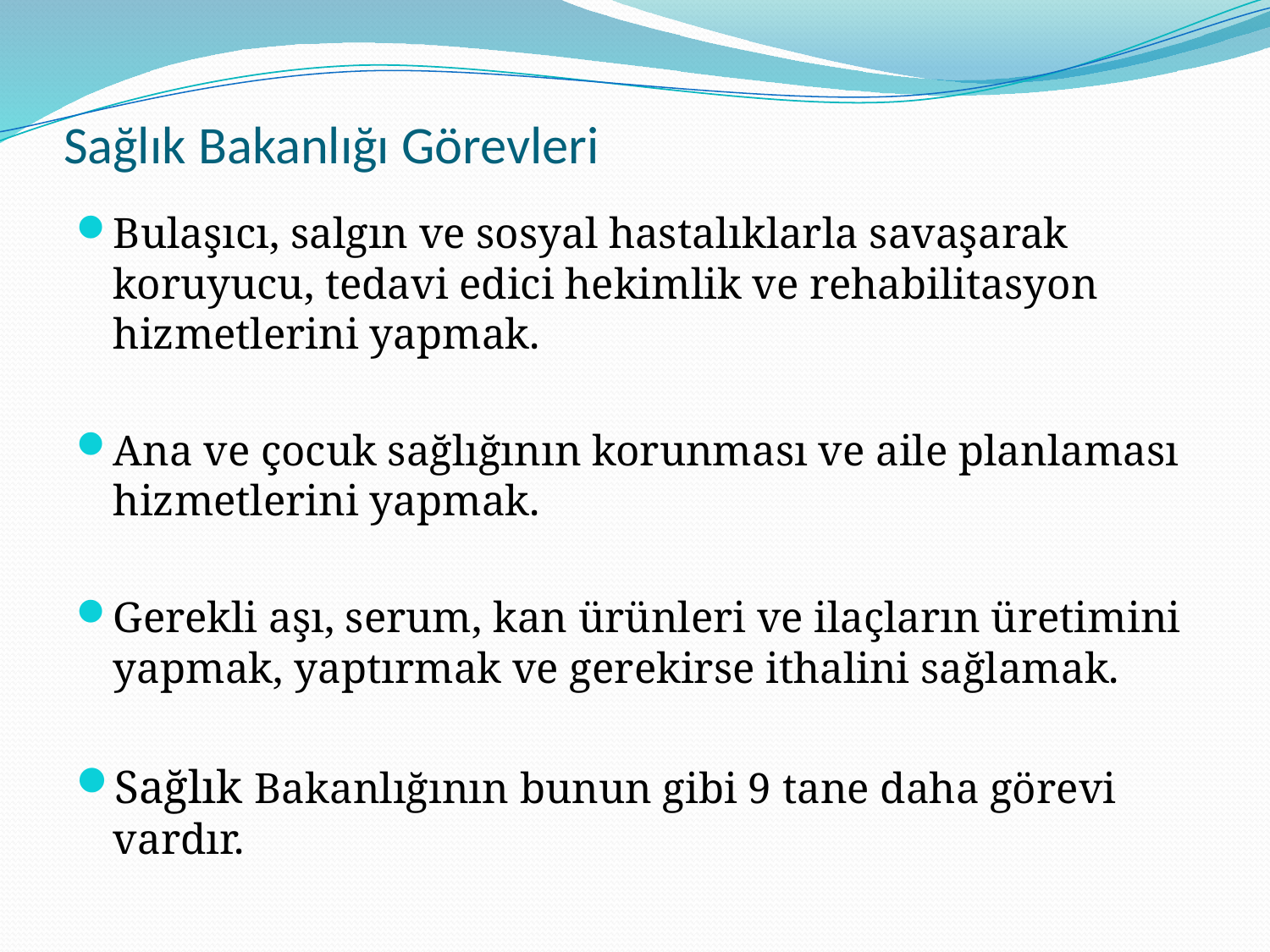

# Sağlık Bakanlığı Görevleri
Bulaşıcı, salgın ve sosyal hastalıklarla savaşarak koruyucu, tedavi edici hekimlik ve rehabilitasyon hizmetlerini yapmak.

Ana ve çocuk sağlığının korunması ve aile planlaması hizmetlerini yapmak.

Gerekli aşı, serum, kan ürünleri ve ilaçların üretimini yapmak, yaptırmak ve gerekirse ithalini sağlamak.

Sağlık Bakanlığının bunun gibi 9 tane daha görevi vardır.